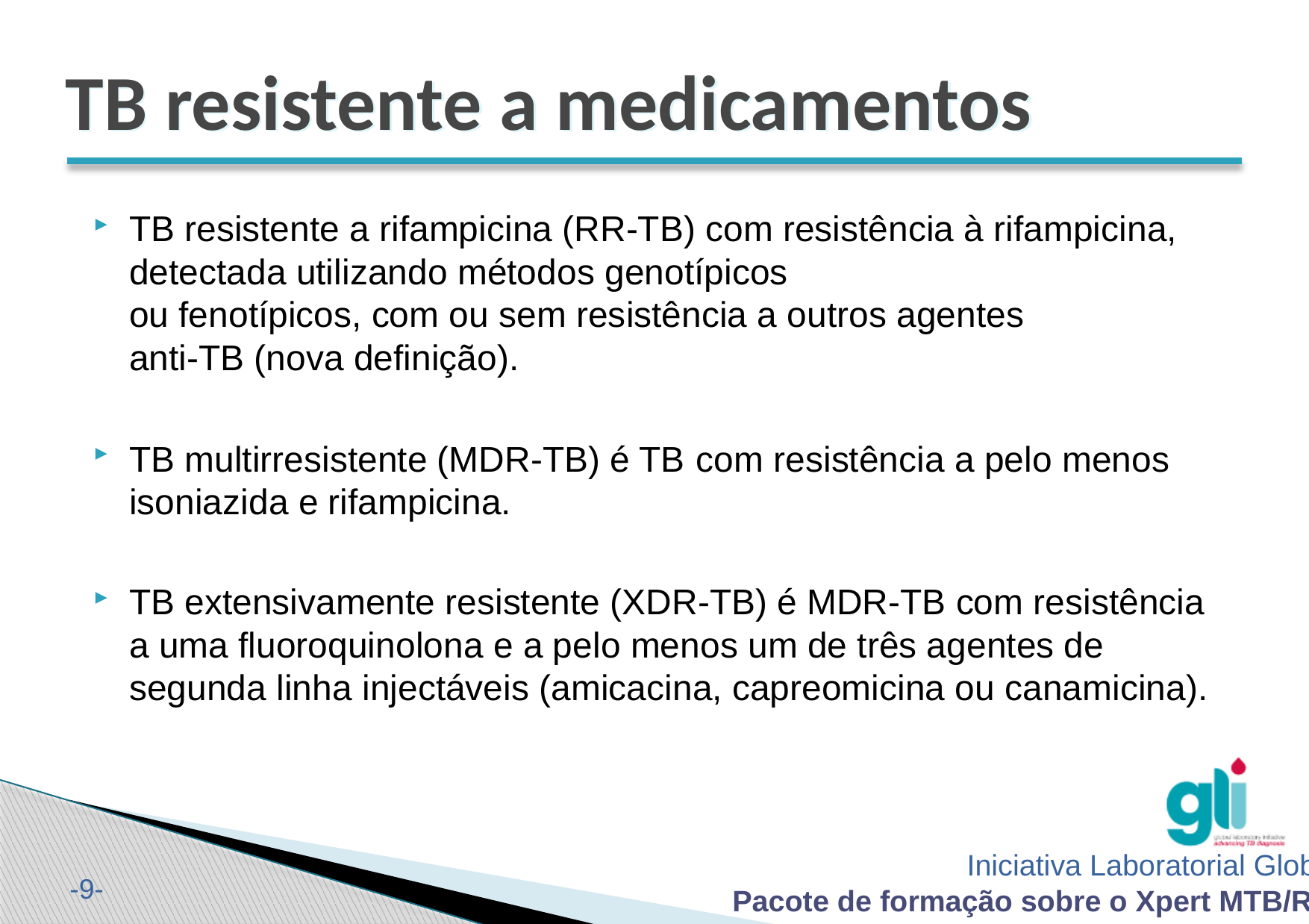

# TB resistente a medicamentos
TB resistente a rifampicina (RR-TB) com resistência à rifampicina, detectada utilizando métodos genotípicos
ou fenotípicos, com ou sem resistência a outros agentes
anti-TB (nova definição).

TB multirresistente (MDR-TB) é TB com resistência a pelo menos isoniazida e rifampicina.

TB extensivamente resistente (XDR-TB) é MDR-TB com resistência a uma fluoroquinolona e a pelo menos um de três agentes de segunda linha injectáveis (amicacina, capreomicina ou canamicina).